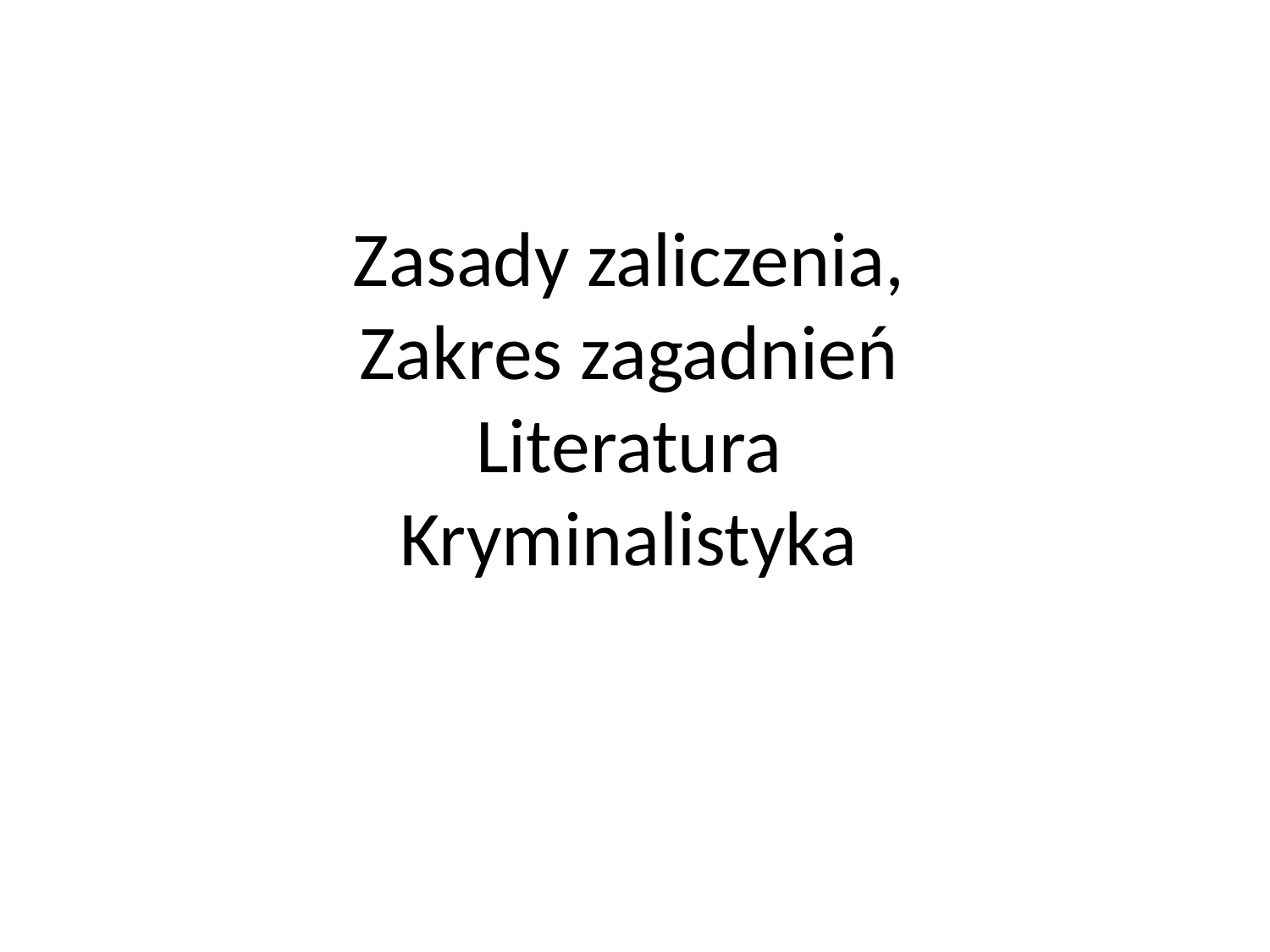

# Zasady zaliczenia, Zakres zagadnień Literatura Kryminalistyka